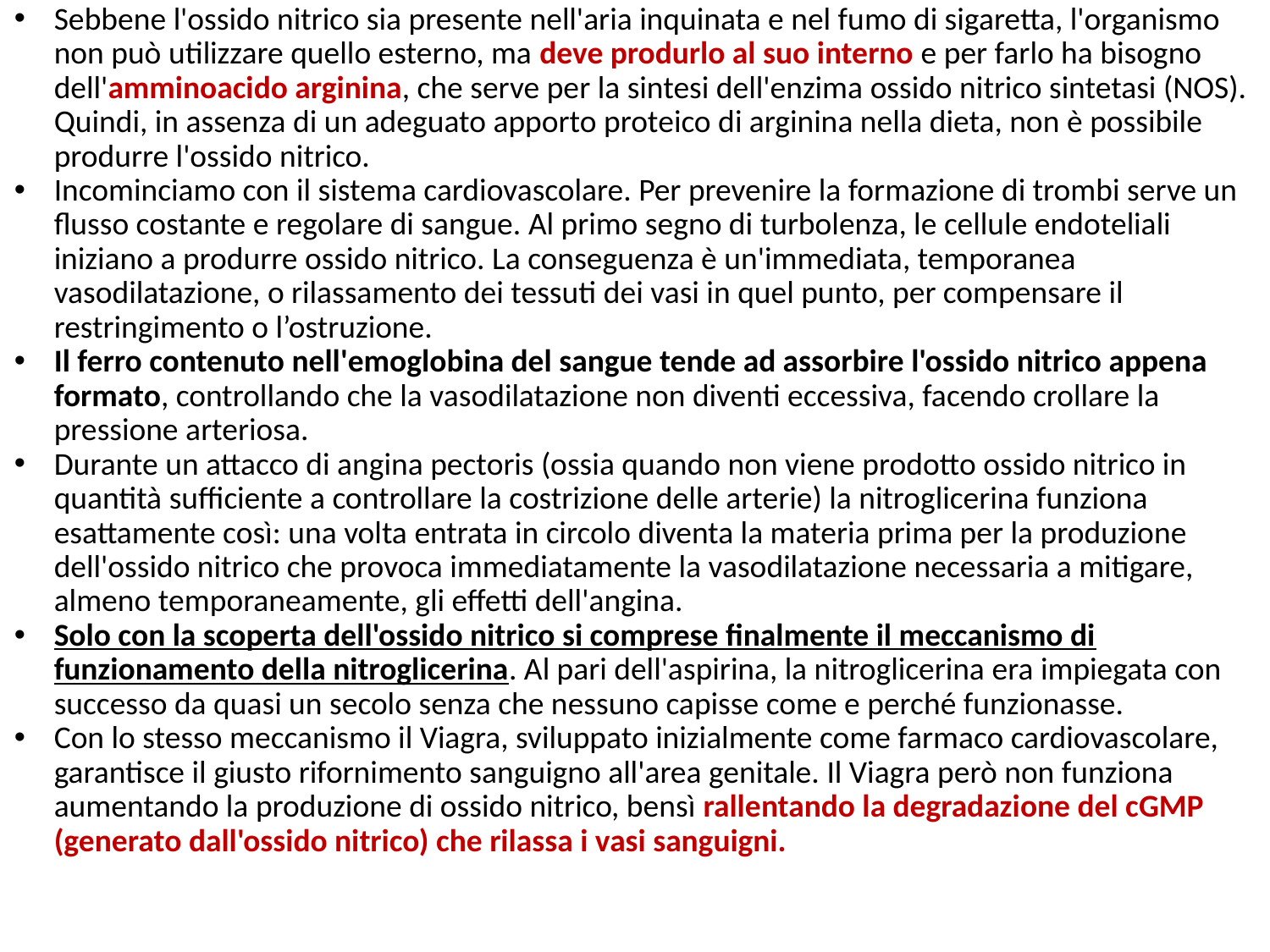

Sebbene l'ossido nitrico sia presente nell'aria inquinata e nel fumo di sigaretta, l'organismo non può utilizzare quello esterno, ma deve produrlo al suo interno e per farlo ha bisogno dell'amminoacido arginina, che serve per la sintesi dell'enzima ossido nitrico sintetasi (NOS). Quindi, in assenza di un adeguato apporto proteico di arginina nella dieta, non è possibile produrre l'ossido nitrico.
Incominciamo con il sistema cardiovascolare. Per prevenire la formazione di trombi serve un flusso costante e regolare di sangue. Al primo segno di turbolenza, le cellule endoteliali iniziano a produrre ossido nitrico. La conseguenza è un'immediata, temporanea vasodilatazione, o rilassamento dei tessuti dei vasi in quel punto, per compensare il restringimento o l’ostruzione.
Il ferro contenuto nell'emoglobina del sangue tende ad assorbire l'ossido nitrico appena formato, controllando che la vasodilatazione non diventi eccessiva, facendo crollare la pressione arteriosa.
Durante un attacco di angina pectoris (ossia quando non viene prodotto ossido nitrico in quantità sufficiente a controllare la costrizione delle arterie) la nitroglicerina funziona esattamente così: una volta entrata in circolo diventa la materia prima per la produzione dell'ossido nitrico che provoca immediatamente la vasodilatazione necessaria a mitigare, almeno temporaneamente, gli effetti dell'angina.
Solo con la scoperta dell'ossido nitrico si comprese finalmente il meccanismo di funzionamento della nitroglicerina. Al pari dell'aspirina, la nitroglicerina era impiegata con successo da quasi un secolo senza che nessuno capisse come e perché funzionasse.
Con lo stesso meccanismo il Viagra, sviluppato inizialmente come farmaco cardiovascolare, garantisce il giusto rifornimento sanguigno all'area genitale. Il Viagra però non funziona aumentando la produzione di ossido nitrico, bensì rallentando la degradazione del cGMP (generato dall'ossido nitrico) che rilassa i vasi sanguigni.